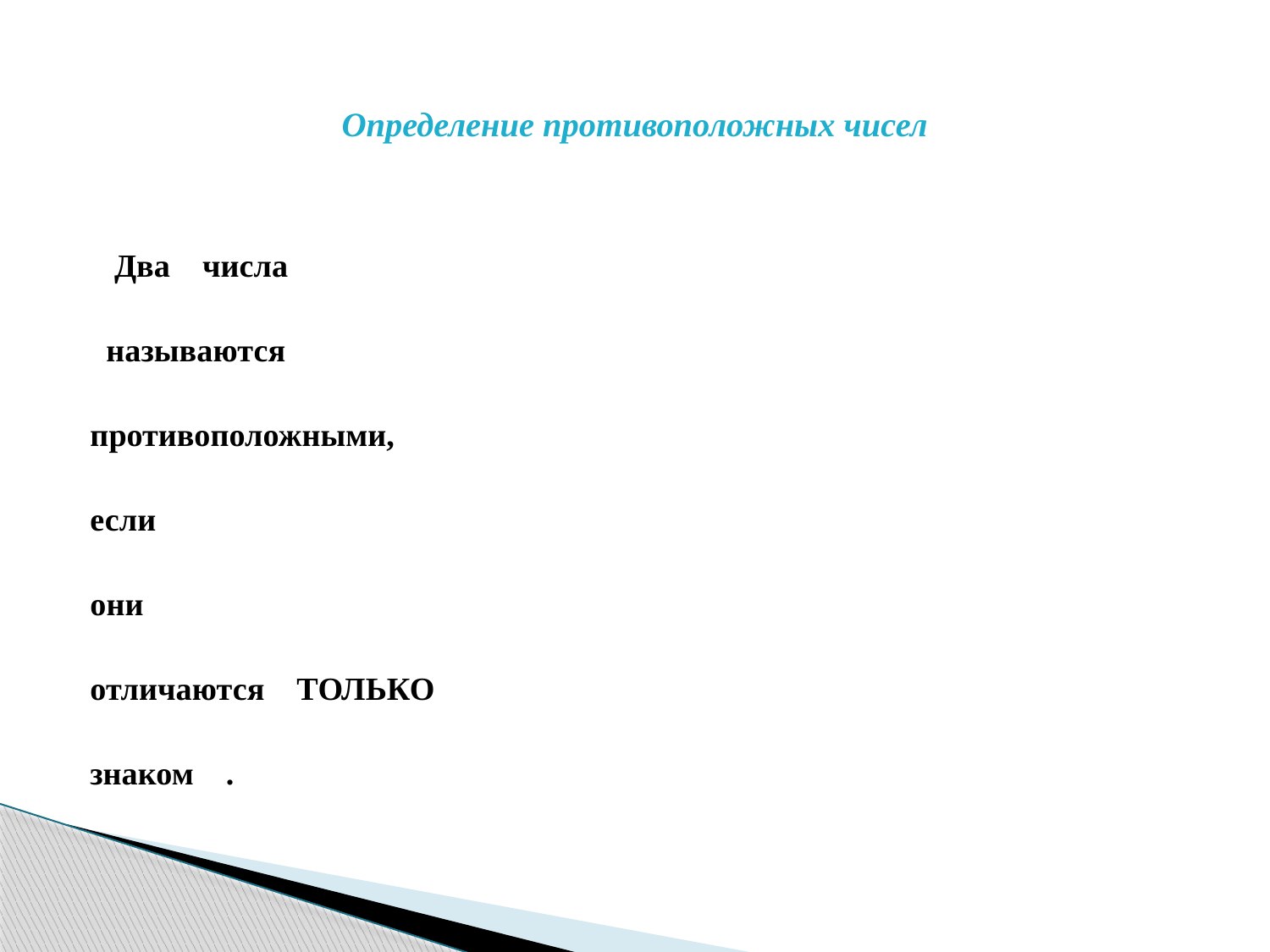

# Определение противоположных чисел

   Два    числа

  называются

противоположными,

если

они

отличаются    ТОЛЬКО

знаком    .